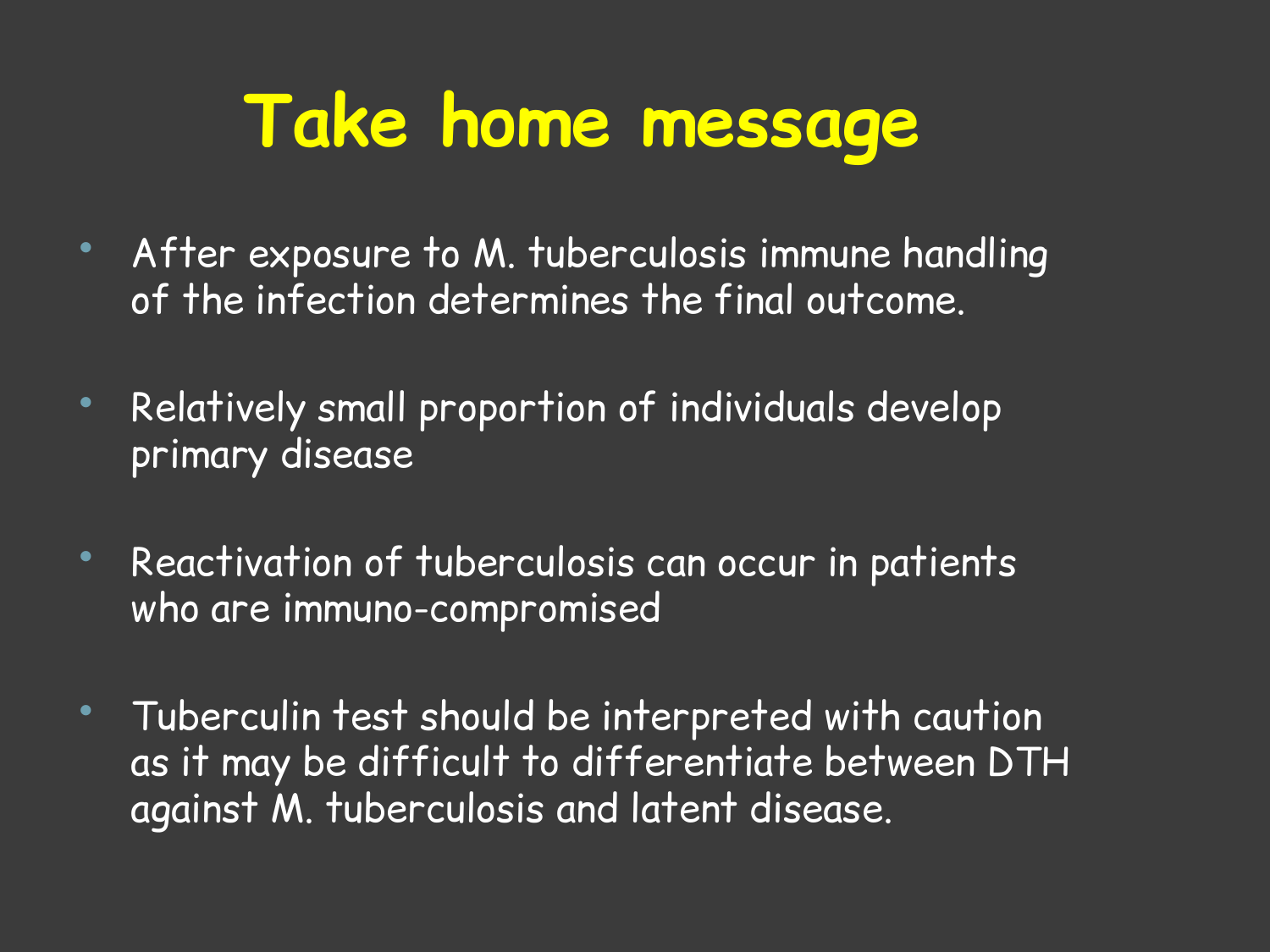

# Take home message
After exposure to M. tuberculosis immune handling of the infection determines the final outcome.

Relatively small proportion of individuals develop primary disease

Reactivation of tuberculosis can occur in patients who are immuno-compromised

Tuberculin test should be interpreted with caution as it may be difficult to differentiate between DTH against M. tuberculosis and latent disease.